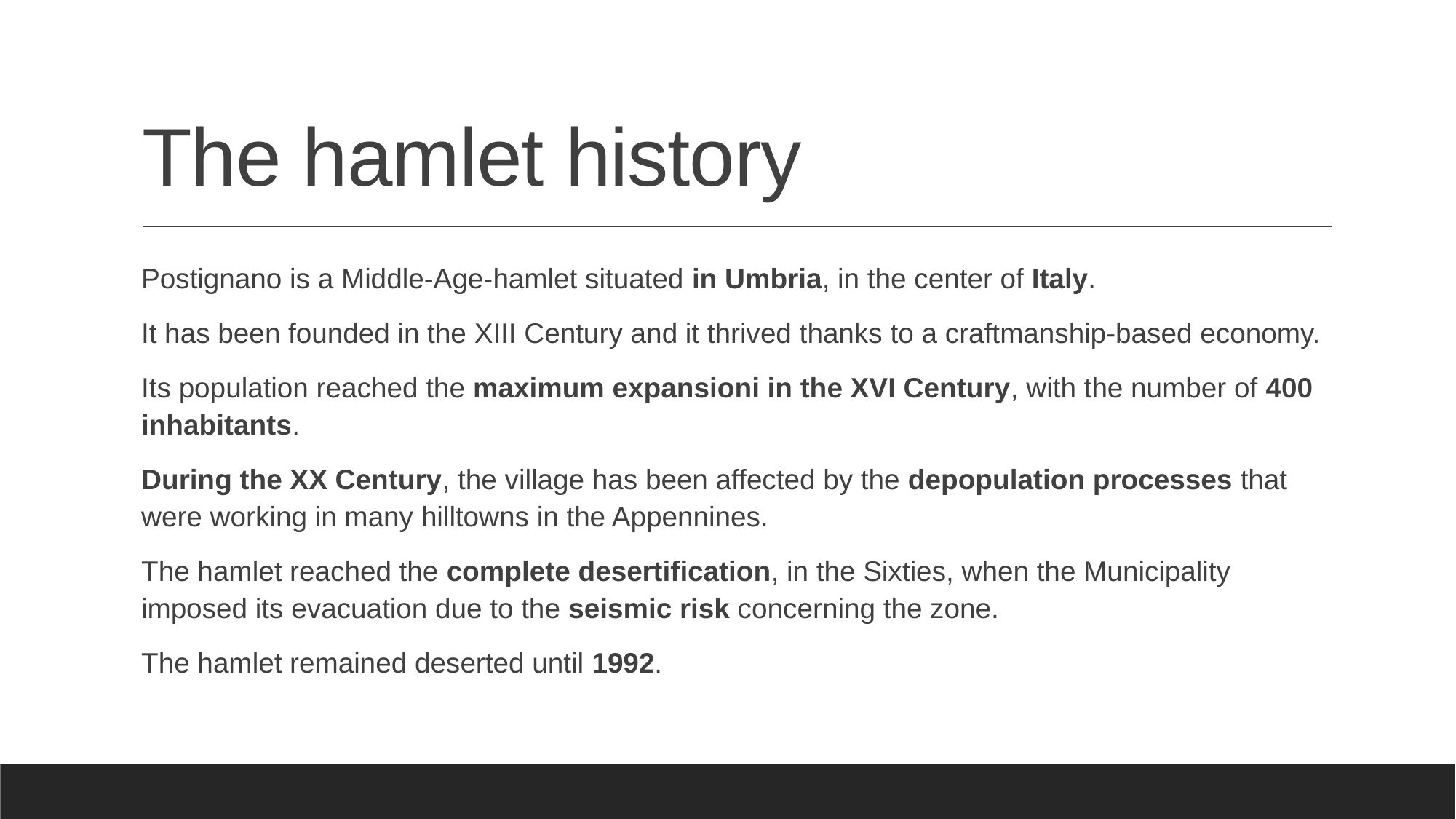

# The hamlet history
Postignano is a Middle-Age-hamlet situated in Umbria, in the center of Italy.
It has been founded in the XIII Century and it thrived thanks to a craftmanship-based economy.
Its population reached the maximum expansioni in the XVI Century, with the number of 400 inhabitants.
During the XX Century, the village has been affected by the depopulation processes that were working in many hilltowns in the Appennines.
The hamlet reached the complete desertification, in the Sixties, when the Municipality imposed its evacuation due to the seismic risk concerning the zone.
The hamlet remained deserted until 1992.